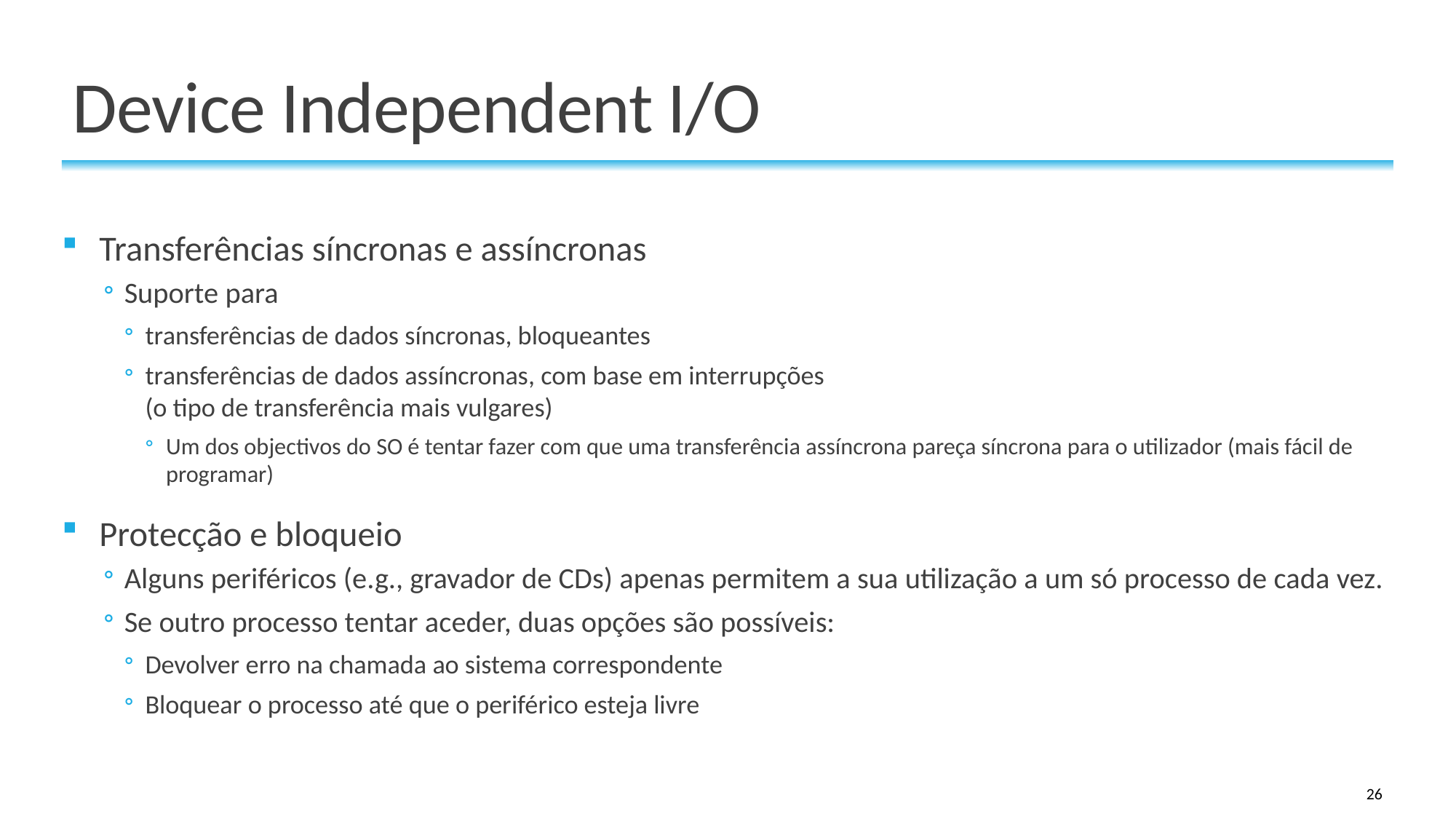

# Device Independent I/O
Transferências síncronas e assíncronas
Suporte para
transferências de dados síncronas, bloqueantes
transferências de dados assíncronas, com base em interrupções
(o tipo de transferência mais vulgares)
Um dos objectivos do SO é tentar fazer com que uma transferência assíncrona pareça síncrona para o utilizador (mais fácil de programar)
Protecção e bloqueio
Alguns periféricos (e.g., gravador de CDs) apenas permitem a sua utilização a um só processo de cada vez.
Se outro processo tentar aceder, duas opções são possíveis:
Devolver erro na chamada ao sistema correspondente
Bloquear o processo até que o periférico esteja livre
26